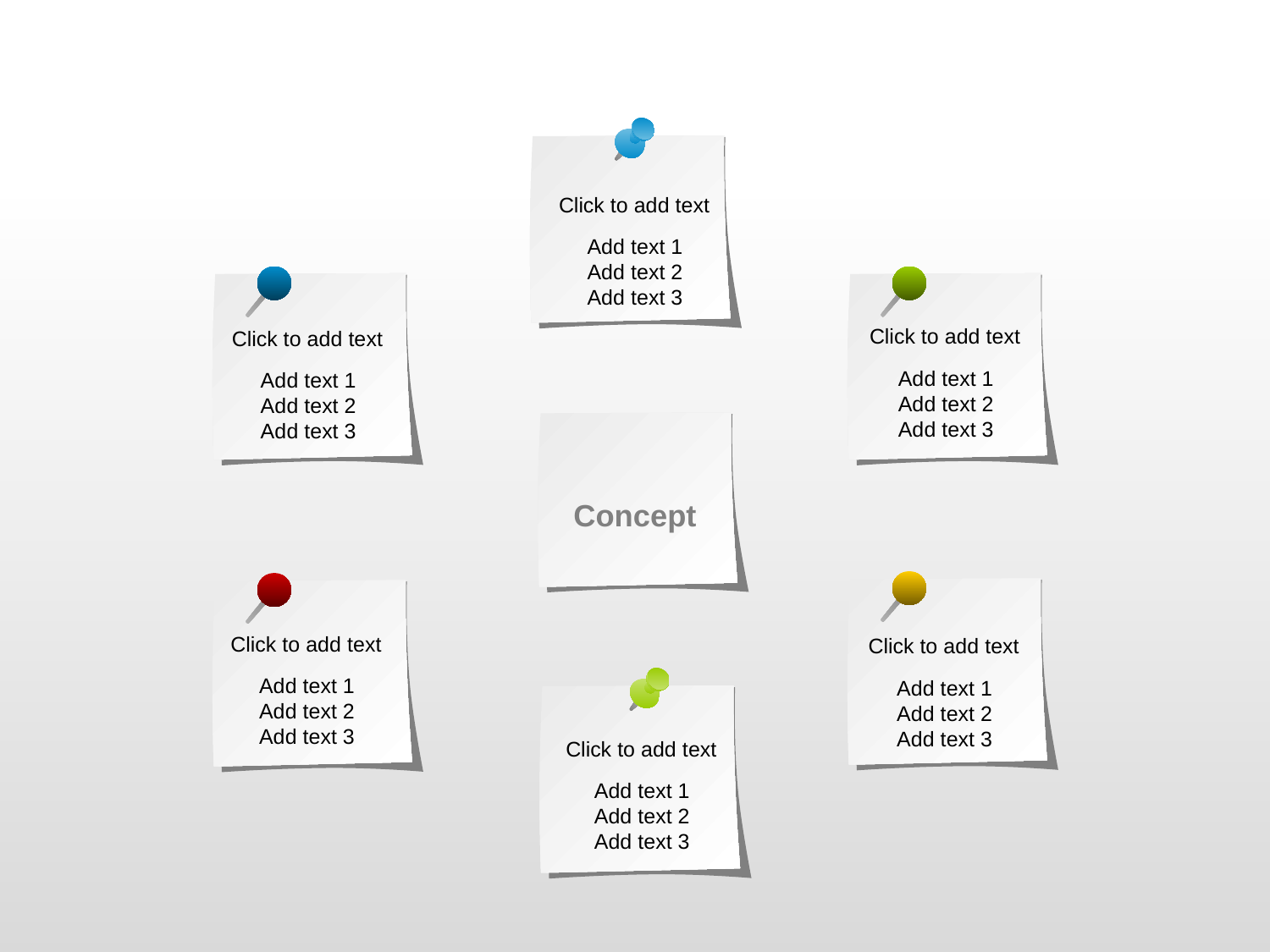

Click to add text
Add text 1
Add text 2
Add text 3

Click to add text
Click to add text
Add text 1
Add text 2
Add text 3
Add text 1
Add text 2
Add text 3

Concept

Click to add text
Click to add text
Add text 1
Add text 2
Add text 3

Add text 1
Add text 2
Add text 3
Click to add text
Add text 1
Add text 2
Add text 3